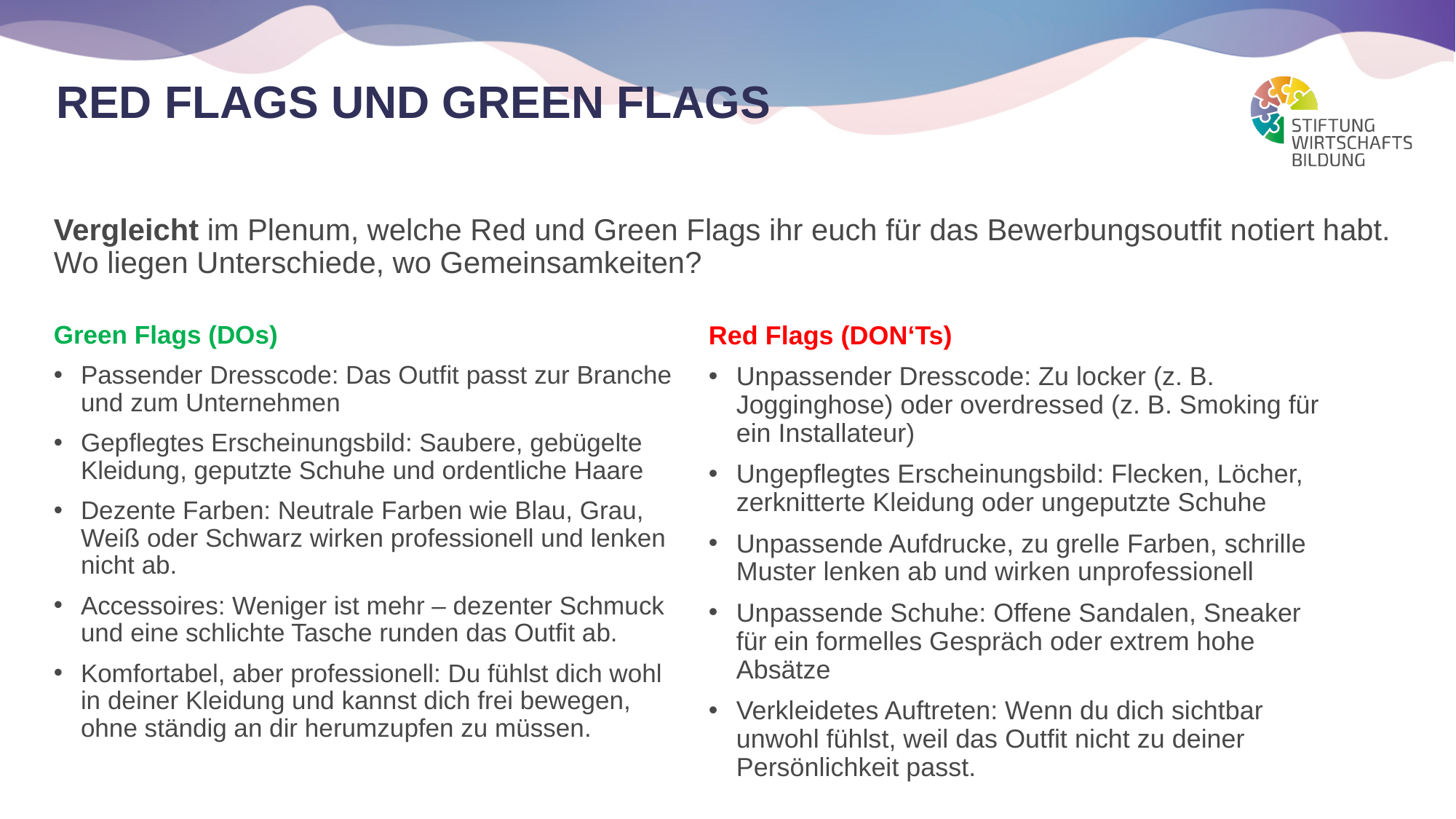

# Red Flags und Green Flags
Vergleicht im Plenum, welche Red und Green Flags ihr euch für das Bewerbungsoutfit notiert habt. Wo liegen Unterschiede, wo Gemeinsamkeiten?
Red Flags (DON‘Ts)
Unpassender Dresscode: Zu locker (z. B. Jogginghose) oder overdressed (z. B. Smoking für ein Installateur)
Ungepflegtes Erscheinungsbild: Flecken, Löcher, zerknitterte Kleidung oder ungeputzte Schuhe
Unpassende Aufdrucke, zu grelle Farben, schrille Muster lenken ab und wirken unprofessionell
Unpassende Schuhe: Offene Sandalen, Sneaker für ein formelles Gespräch oder extrem hohe Absätze
Verkleidetes Auftreten: Wenn du dich sichtbar unwohl fühlst, weil das Outfit nicht zu deiner Persönlichkeit passt.
Green Flags (DOs)
Passender Dresscode: Das Outfit passt zur Branche und zum Unternehmen
Gepflegtes Erscheinungsbild: Saubere, gebügelte Kleidung, geputzte Schuhe und ordentliche Haare
Dezente Farben: Neutrale Farben wie Blau, Grau, Weiß oder Schwarz wirken professionell und lenken nicht ab.
Accessoires: Weniger ist mehr – dezenter Schmuck und eine schlichte Tasche runden das Outfit ab.
Komfortabel, aber professionell: Du fühlst dich wohl in deiner Kleidung und kannst dich frei bewegen, ohne ständig an dir herumzupfen zu müssen.